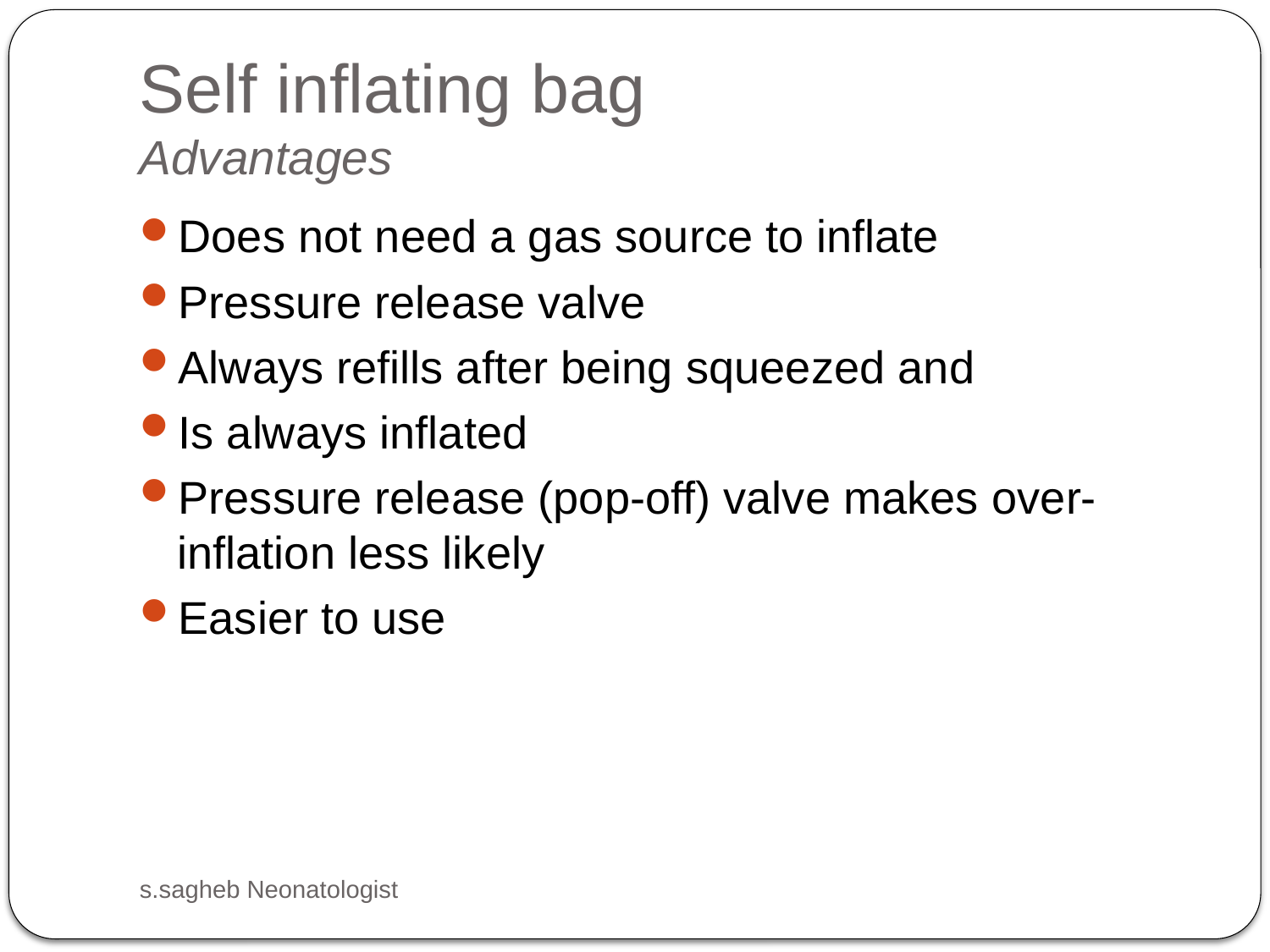

# Self inflating bag Advantages
Does not need a gas source to inflate
Pressure release valve
Always refills after being squeezed and
Is always inflated
Pressure release (pop-off) valve makes over-inflation less likely
Easier to use
s.sagheb Neonatologist